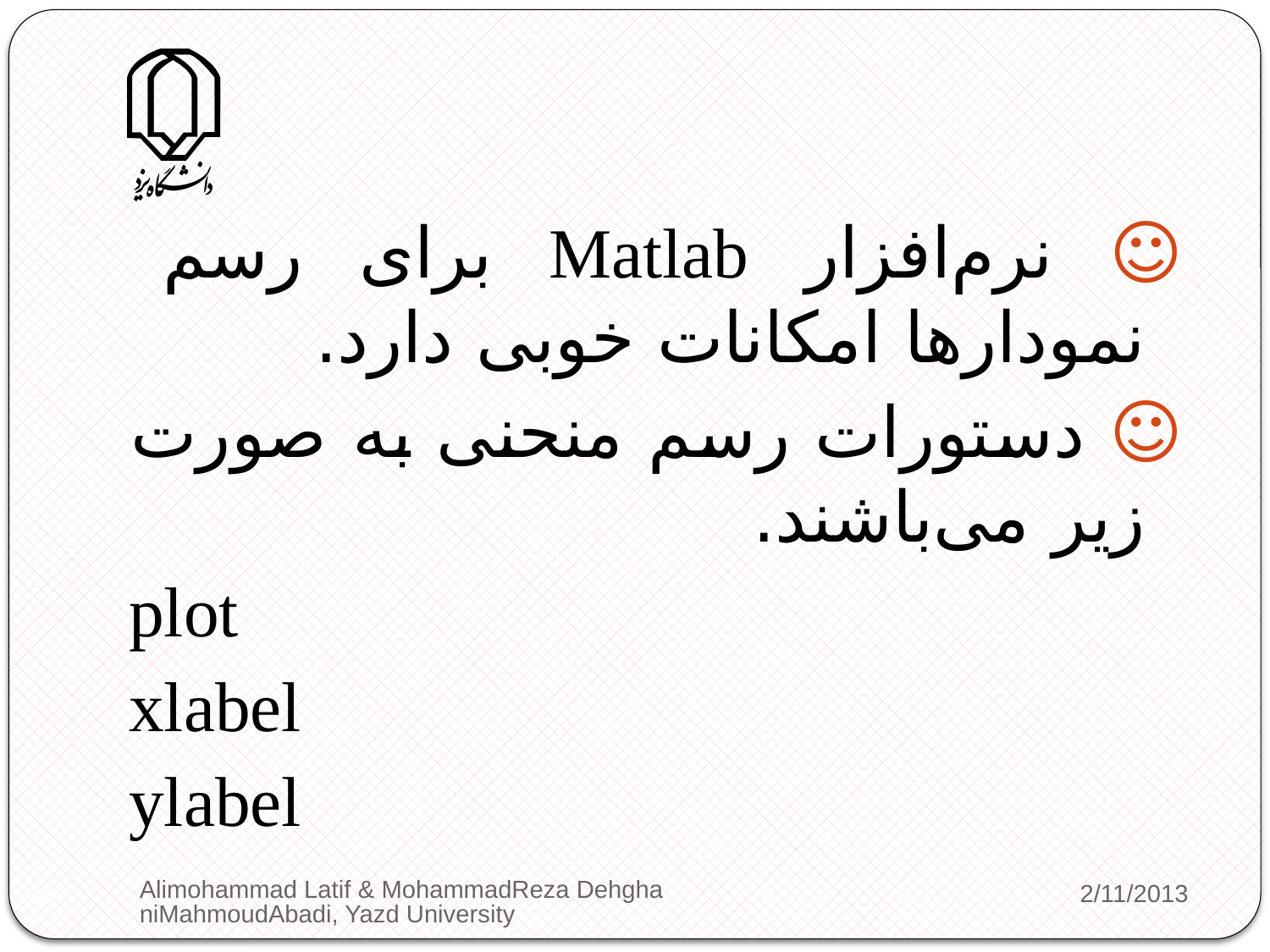

☺ نرم‌‌افزار Matlab برای رسم نمودارها امکانات خوبی دارد.
☺ دستورات رسم منحنی به صورت زیر می‌باشند.
plot
xlabel
ylabel
Alimohammad Latif & MohammadReza DehghaniMahmoudAbadi, Yazd University
2/11/2013
64